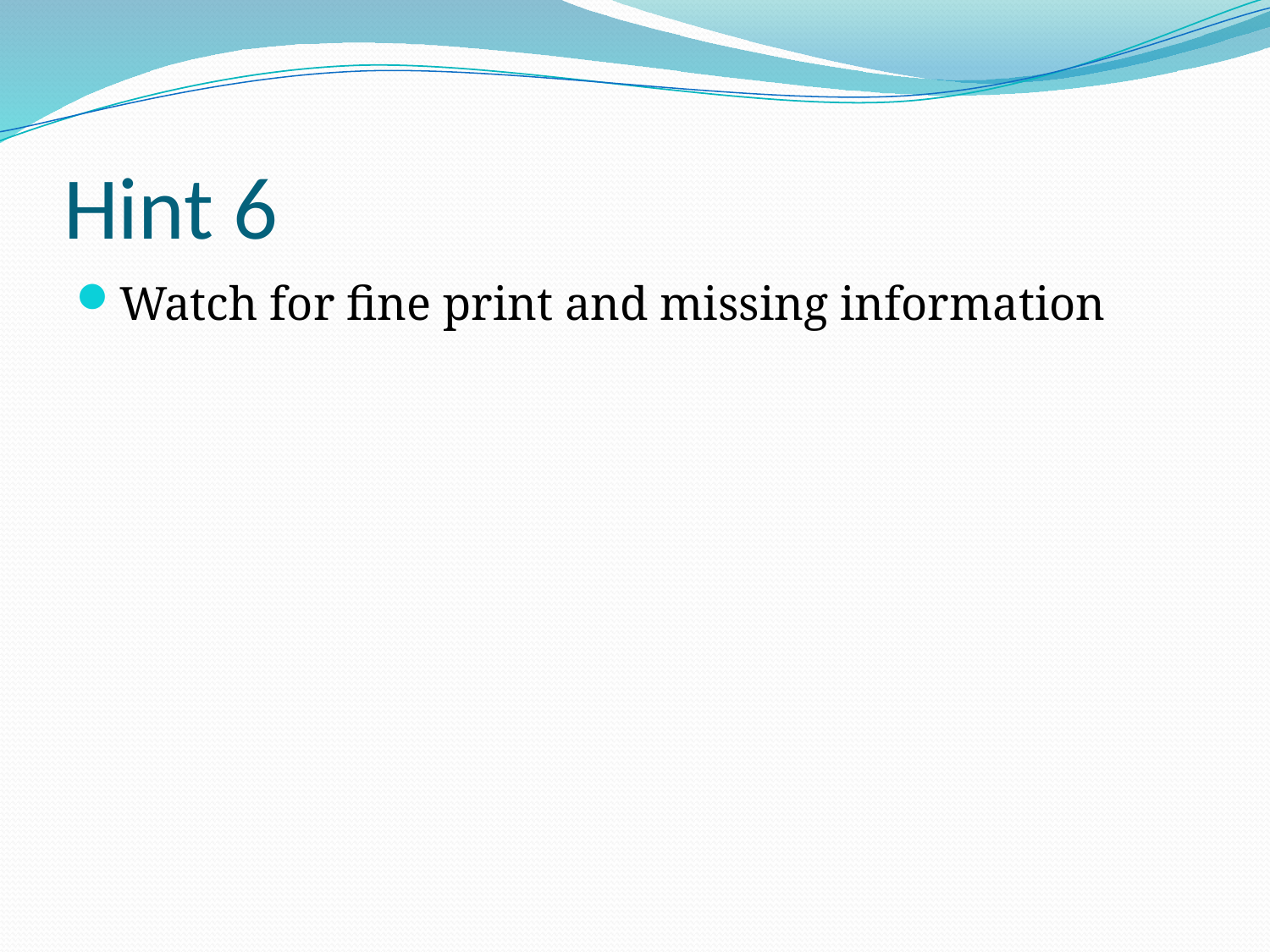

# Hint 6
Watch for fine print and missing information